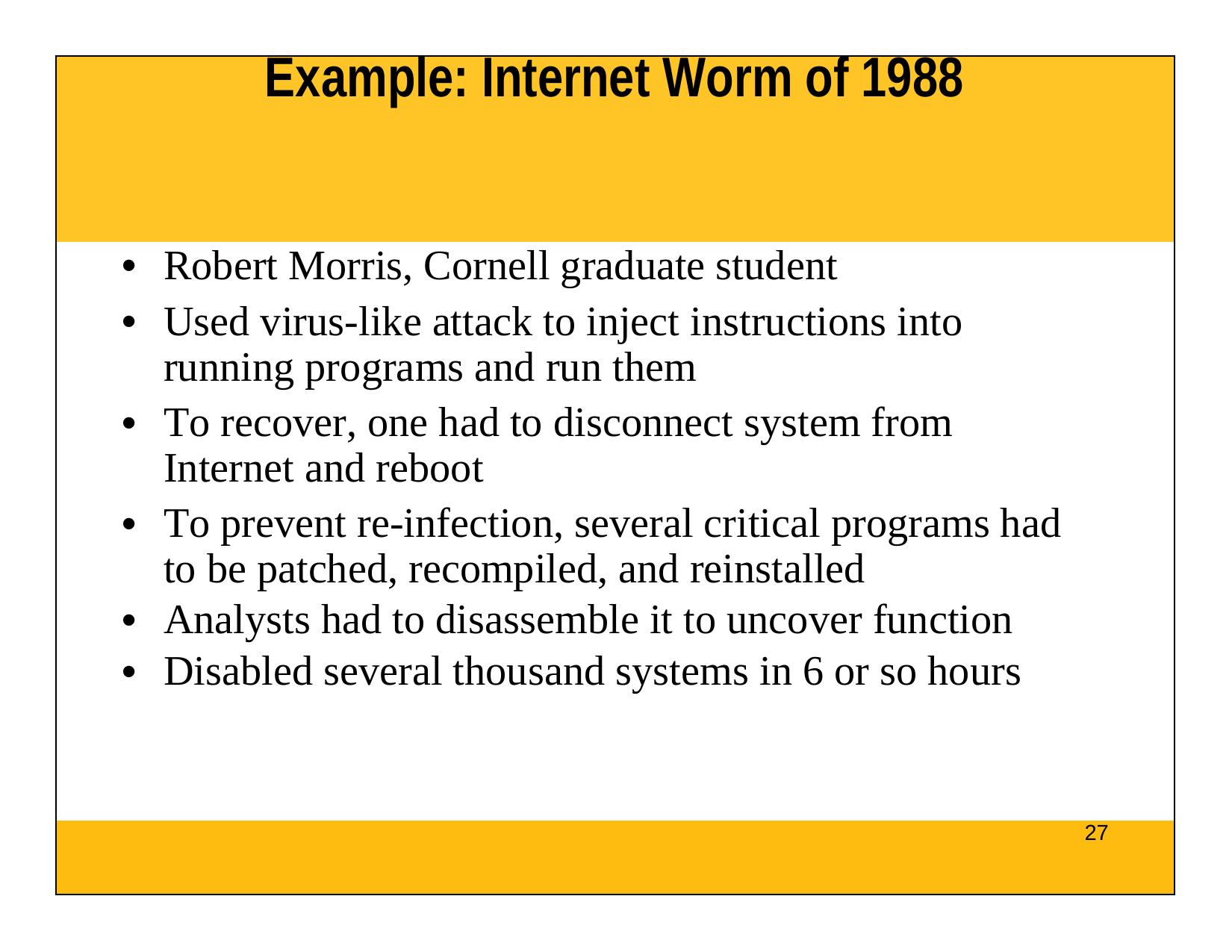

| Example: Internet Worm of 1988 |
| --- |
| Robert Morris, Cornell graduate student Used virus-like attack to inject instructions into running programs and run them To recover, one had to disconnect system from Internet and reboot To prevent re-infection, several critical programs had to be patched, recompiled, and reinstalled Analysts had to disassemble it to uncover function Disabled several thousand systems in 6 or so hours |
| 27 |